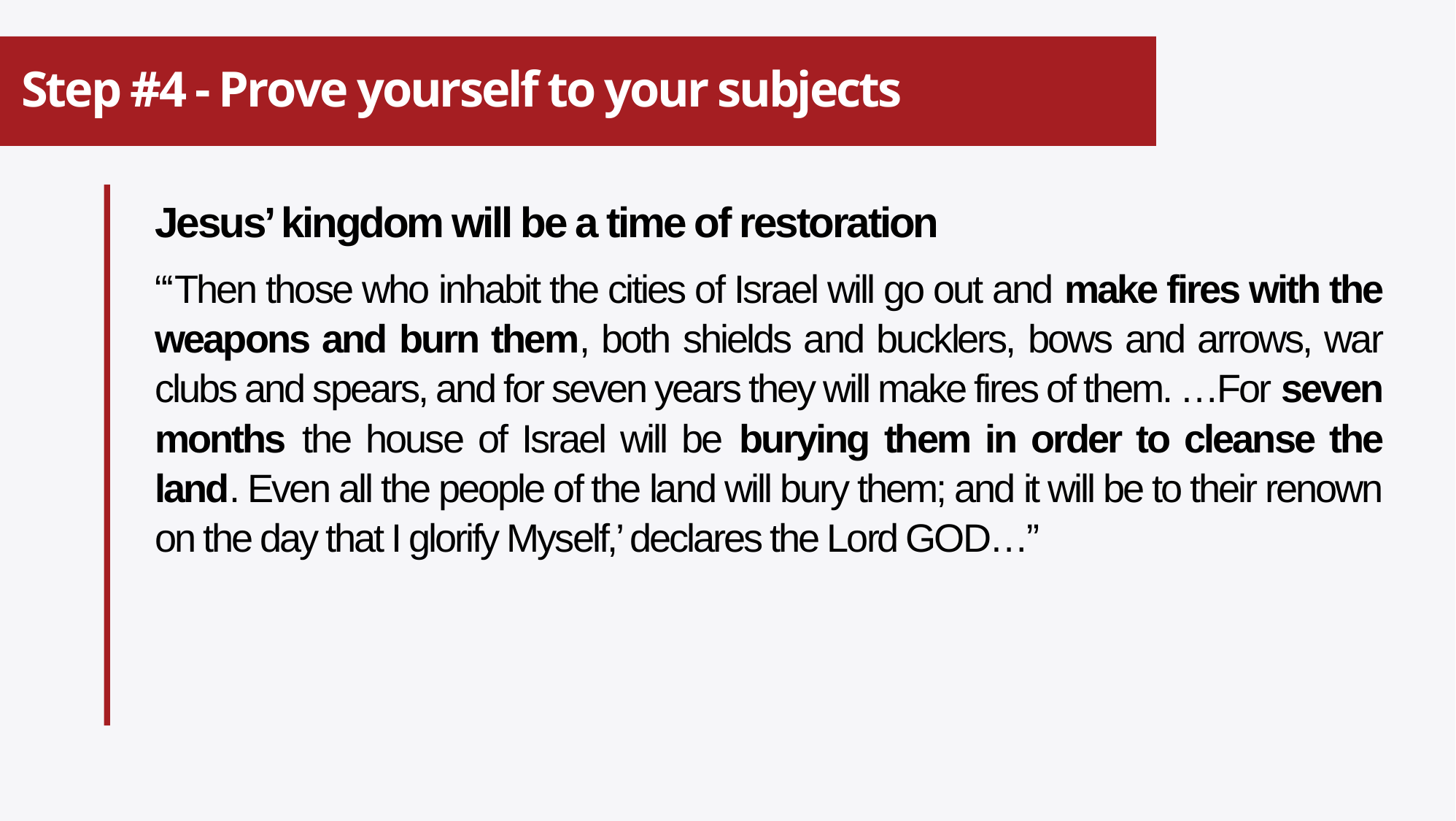

# Step #4 - Prove yourself to your subjects
Jesus’ kingdom will be a time of restoration

“‘Then those who inhabit the cities of Israel will go out and make fires with the weapons and burn them, both shields and bucklers, bows and arrows, war clubs and spears, and for seven years they will make fires of them. …For seven months the house of Israel will be burying them in order to cleanse the land. Even all the people of the land will bury them; and it will be to their renown on the day that I glorify Myself,’ declares the Lord GOD…”